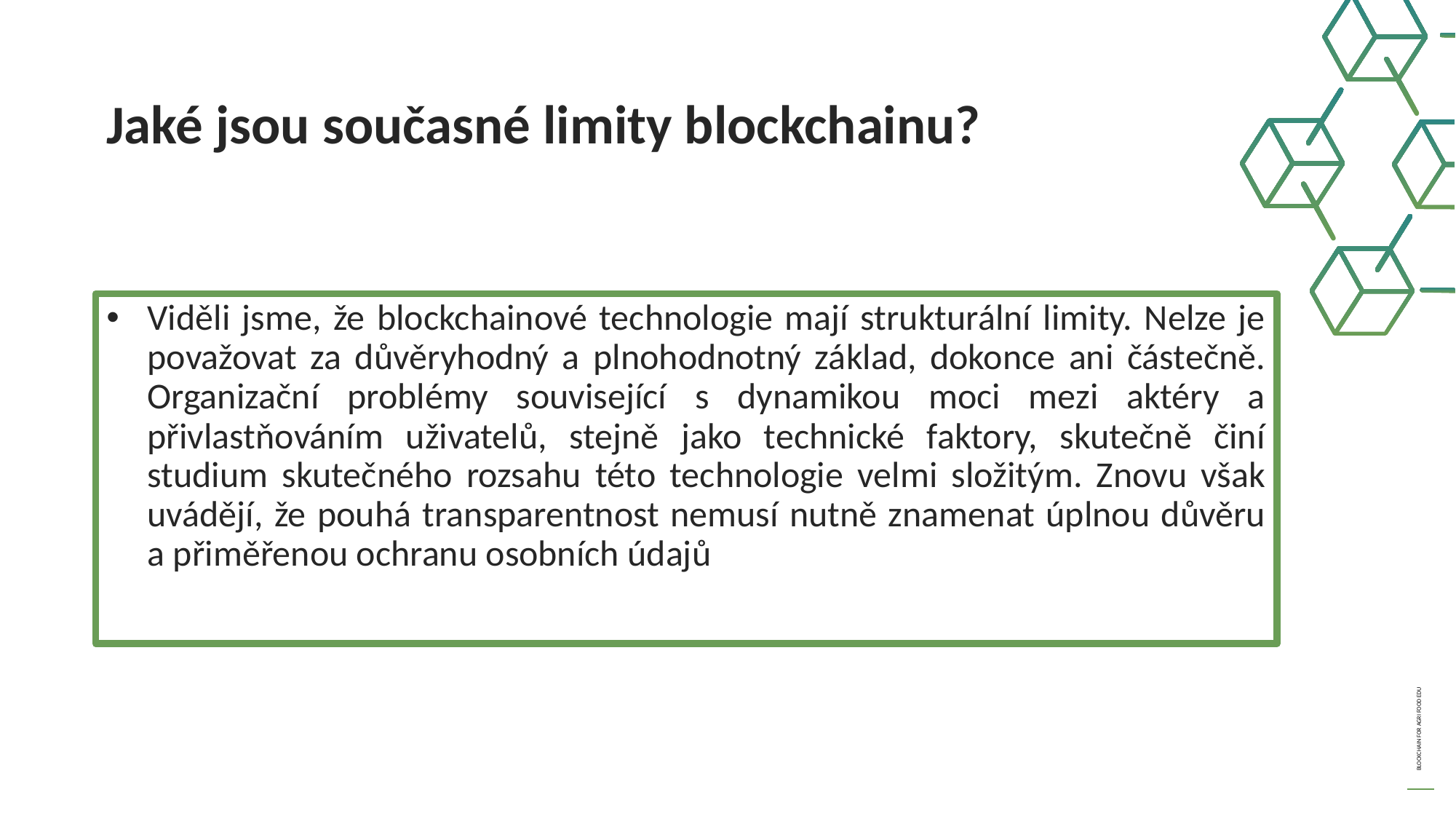

Jaké jsou současné limity blockchainu?
Viděli jsme, že blockchainové technologie mají strukturální limity. Nelze je považovat za důvěryhodný a plnohodnotný základ, dokonce ani částečně. Organizační problémy související s dynamikou moci mezi aktéry a přivlastňováním uživatelů, stejně jako technické faktory, skutečně činí studium skutečného rozsahu této technologie velmi složitým. Znovu však uvádějí, že pouhá transparentnost nemusí nutně znamenat úplnou důvěru a přiměřenou ochranu osobních údajů